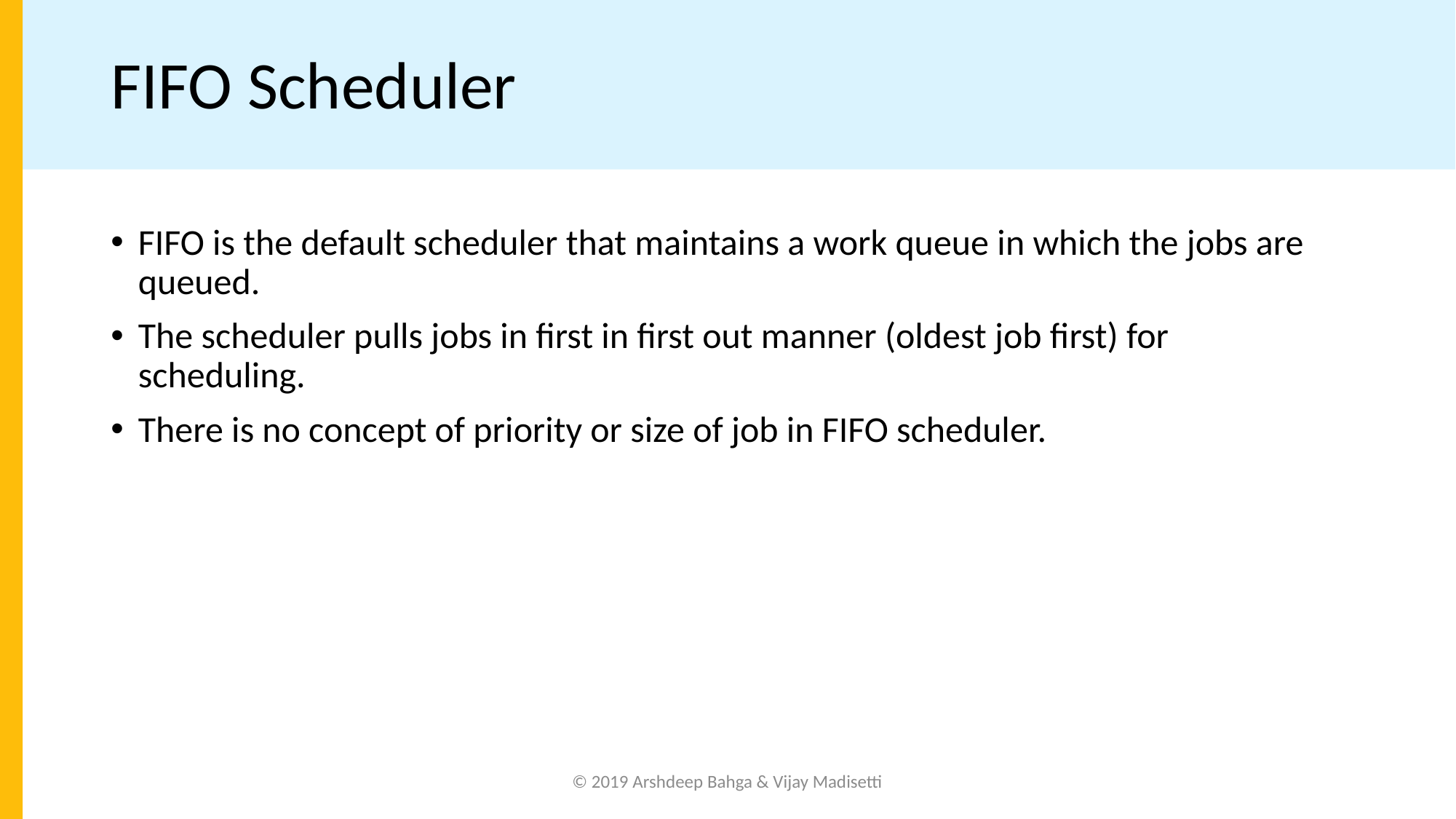

# FIFO Scheduler
FIFO is the default scheduler that maintains a work queue in which the jobs are queued.
The scheduler pulls jobs in ﬁrst in ﬁrst out manner (oldest job ﬁrst) for scheduling.
There is no concept of priority or size of job in FIFO scheduler.
© 2019 Arshdeep Bahga & Vijay Madisetti